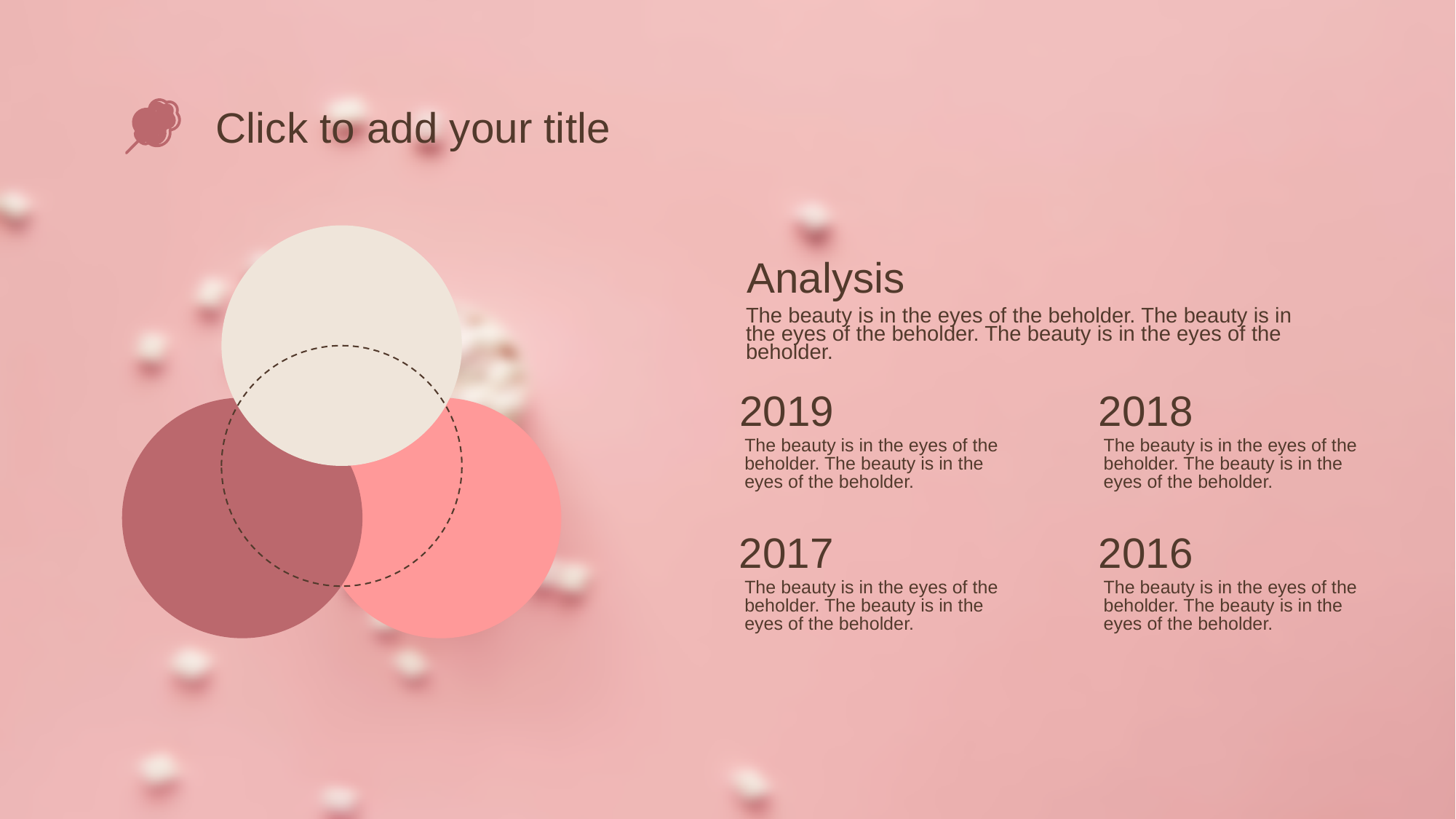

Click to add your title

Analysis
The beauty is in the eyes of the beholder. The beauty is in the eyes of the beholder. The beauty is in the eyes of the beholder.
2019
2018
The beauty is in the eyes of the beholder. The beauty is in the eyes of the beholder.
The beauty is in the eyes of the beholder. The beauty is in the eyes of the beholder.
2017
2016
The beauty is in the eyes of the beholder. The beauty is in the eyes of the beholder.
The beauty is in the eyes of the beholder. The beauty is in the eyes of the beholder.